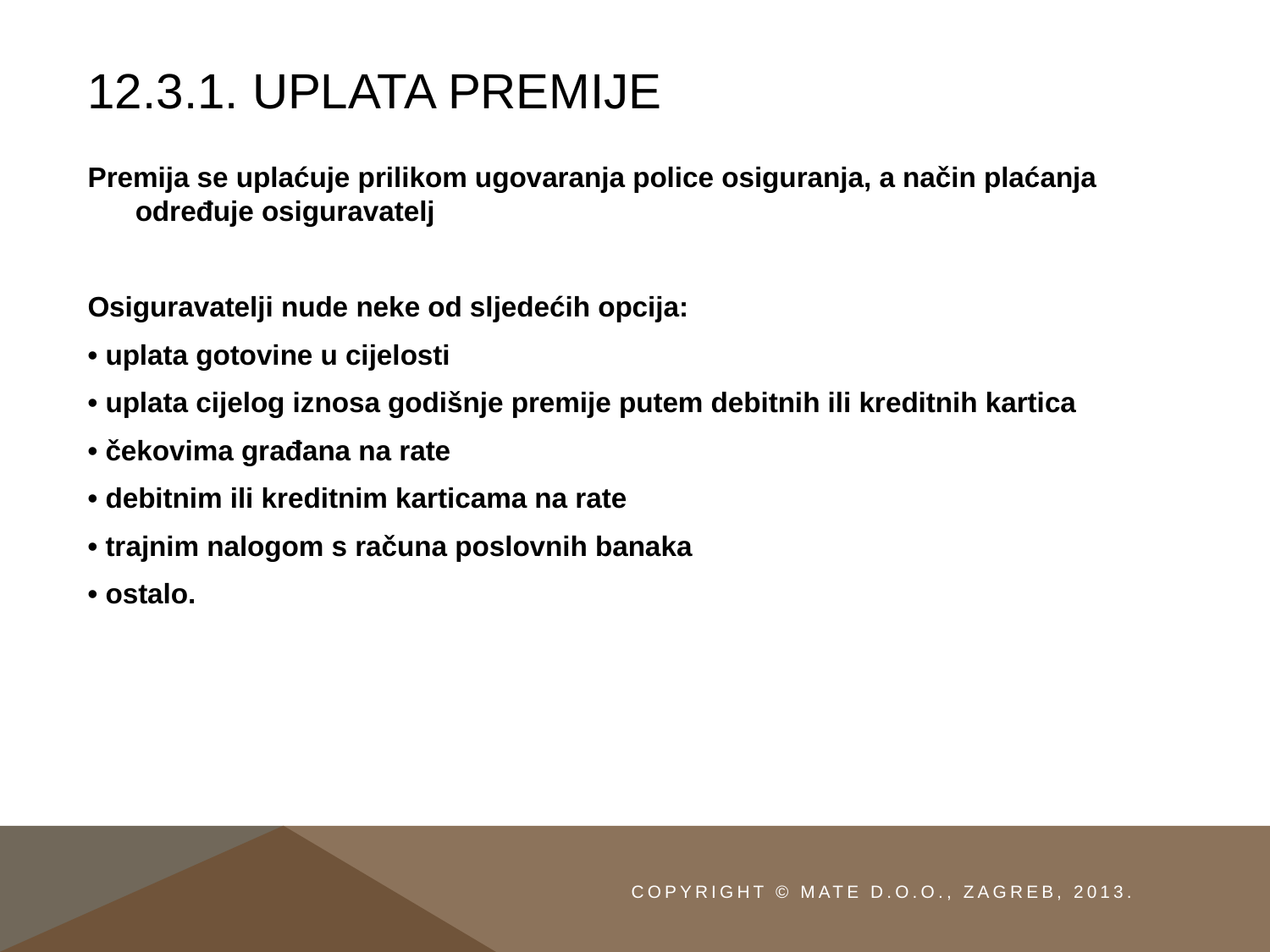

# 12.3.1. Uplata premije
Premija se uplaćuje prilikom ugovaranja police osiguranja, a način plaćanja određuje osiguravatelj

Osiguravatelji nude neke od sljedećih opcija:
• uplata gotovine u cijelosti
• uplata cijelog iznosa godišnje premije putem debitnih ili kreditnih kartica
• čekovima građana na rate
• debitnim ili kreditnim karticama na rate
• trajnim nalogom s računa poslovnih banaka
• ostalo.
Copyright © MATE d.o.o., Zagreb, 2013.